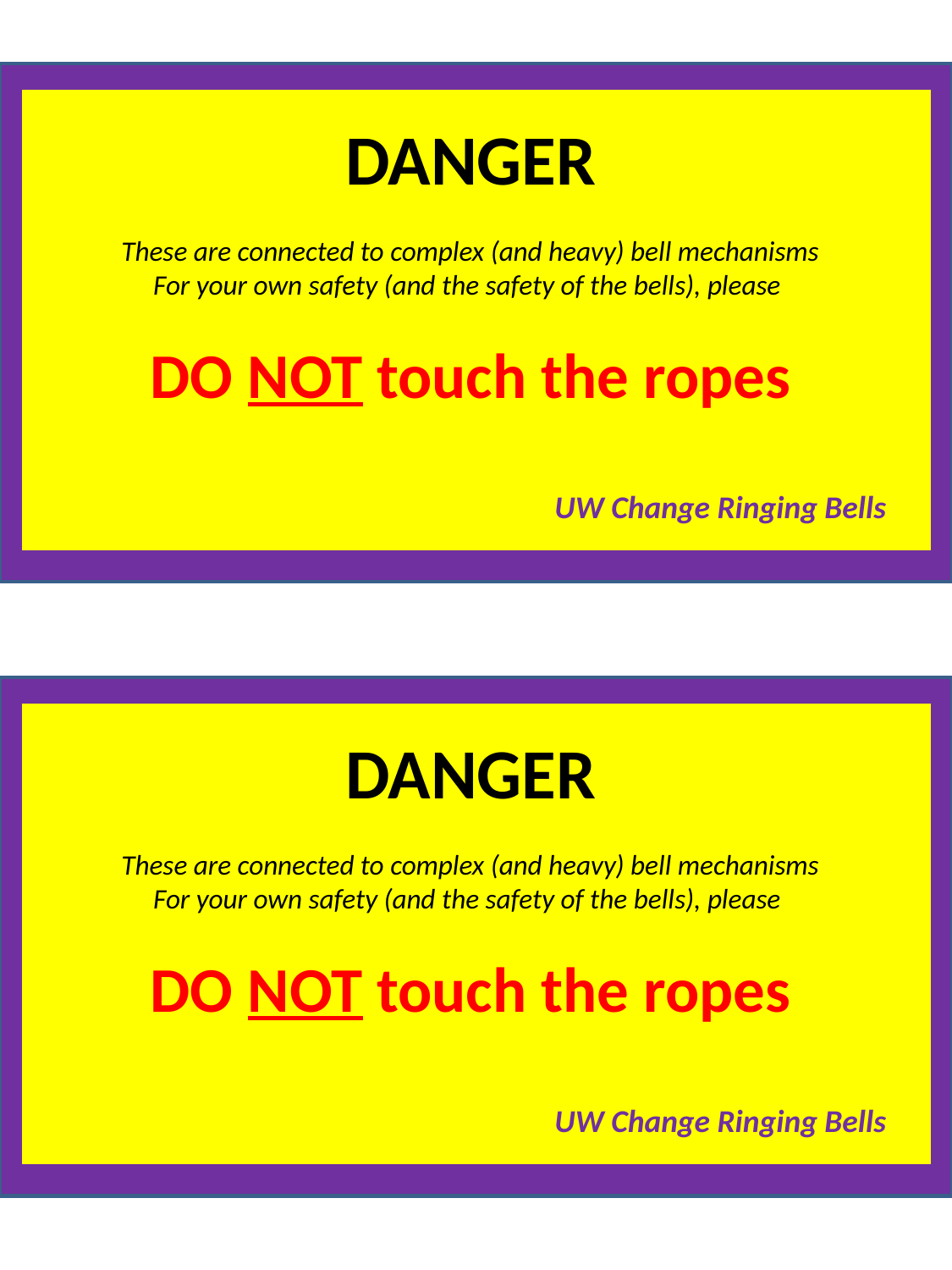

DANGER

These are connected to complex (and heavy) bell mechanisms
For your own safety (and the safety of the bells), please

DO NOT touch the ropes

UW Change Ringing Bells

DANGER

These are connected to complex (and heavy) bell mechanisms
For your own safety (and the safety of the bells), please

DO NOT touch the ropes

UW Change Ringing Bells